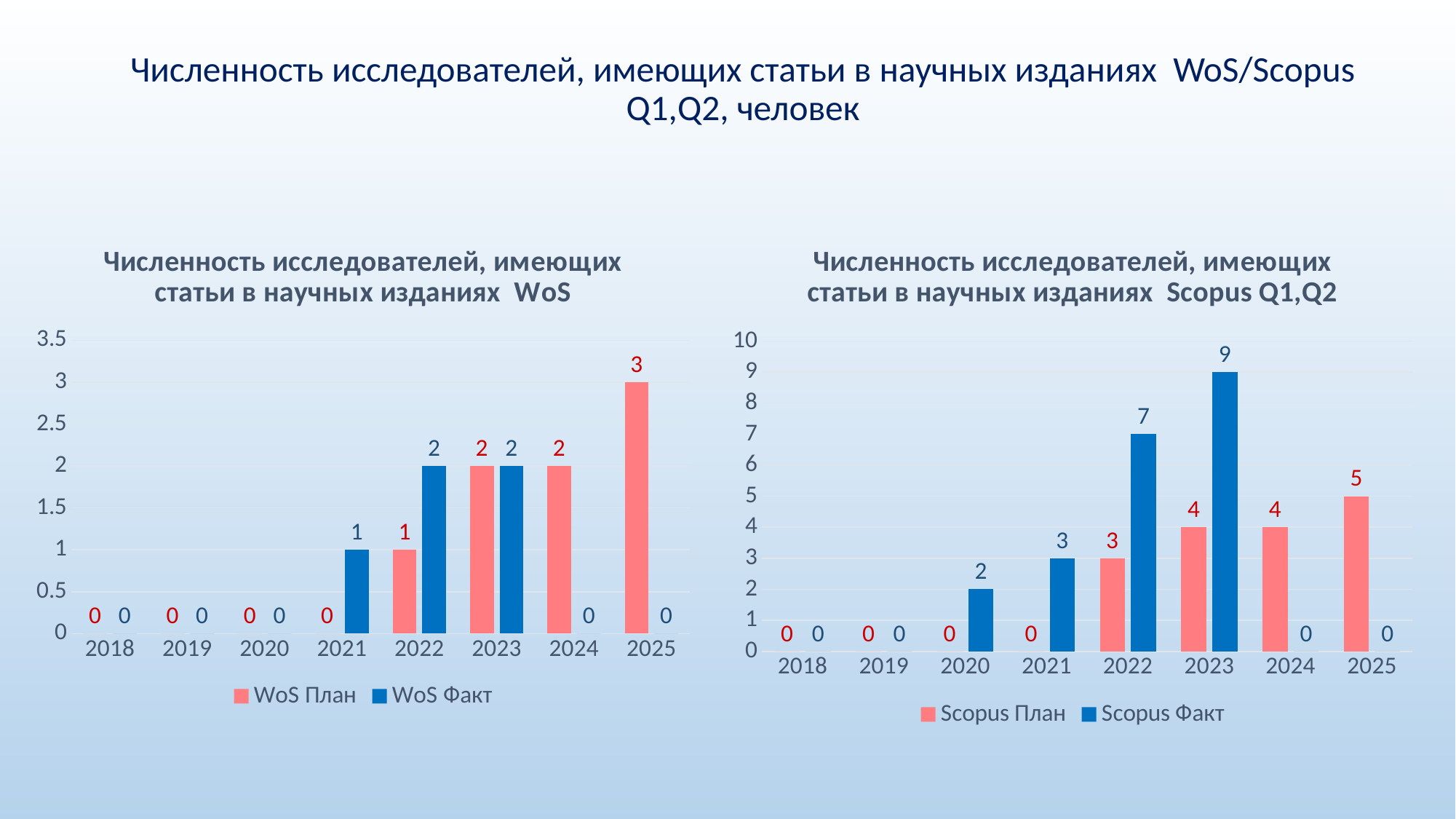

# Численность исследователей, имеющих статьи в научных изданиях  WoS/Scopus Q1,Q2, человек

### Chart: Численность исследователей, имеющих статьи в научных изданиях  WoS

| Category | WoS | WoS |
|---|---|---|
| 2018 | 0.0 | 0.0 |
| 2019 | 0.0 | 0.0 |
| 2020 | 0.0 | 0.0 |
| 2021 | 0.0 | 1.0 |
| 2022 | 1.0 | 2.0 |
| 2023 | 2.0 | 2.0 |
| 2024 | 2.0 | 0.0 |
| 2025 | 3.0 | 0.0 |

### Chart: Численность исследователей, имеющих статьи в научных изданиях  Scopus Q1,Q2

| Category | Scopus | Scopus |
|---|---|---|
| 2018 | 0.0 | 0.0 |
| 2019 | 0.0 | 0.0 |
| 2020 | 0.0 | 2.0 |
| 2021 | 0.0 | 3.0 |
| 2022 | 3.0 | 7.0 |
| 2023 | 4.0 | 9.0 |
| 2024 | 4.0 | 0.0 |
| 2025 | 5.0 | 0.0 |